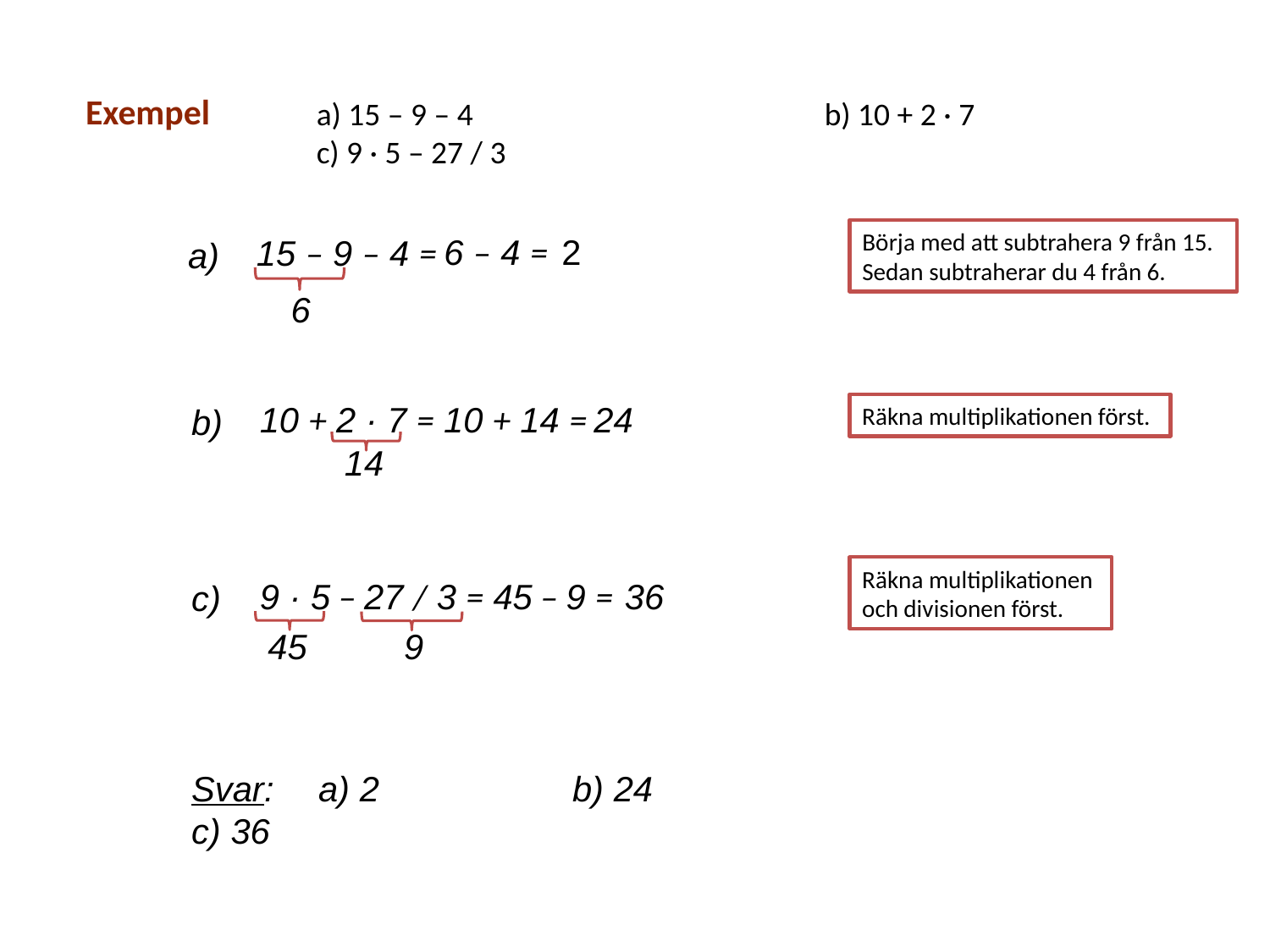

Exempel
a) 15 – 9 – 4 			b) 10 + 2 · 7 		c) 9 · 5 – 27 / 3
Börja med att subtrahera 9 från 15. Sedan subtraherar du 4 från 6.
6 – 4 =
2
15 – 9 – 4 =
a)

6
10 + 14 =
24
10 + 2 · 7 =
b)
Räkna multiplikationen först.

14
Räkna multiplikationen och divisionen först.
36
45 – 9 =
9 · 5 – 27 / 3 =
c)

45
9
Svar: 	a) 2		b) 24		c) 36